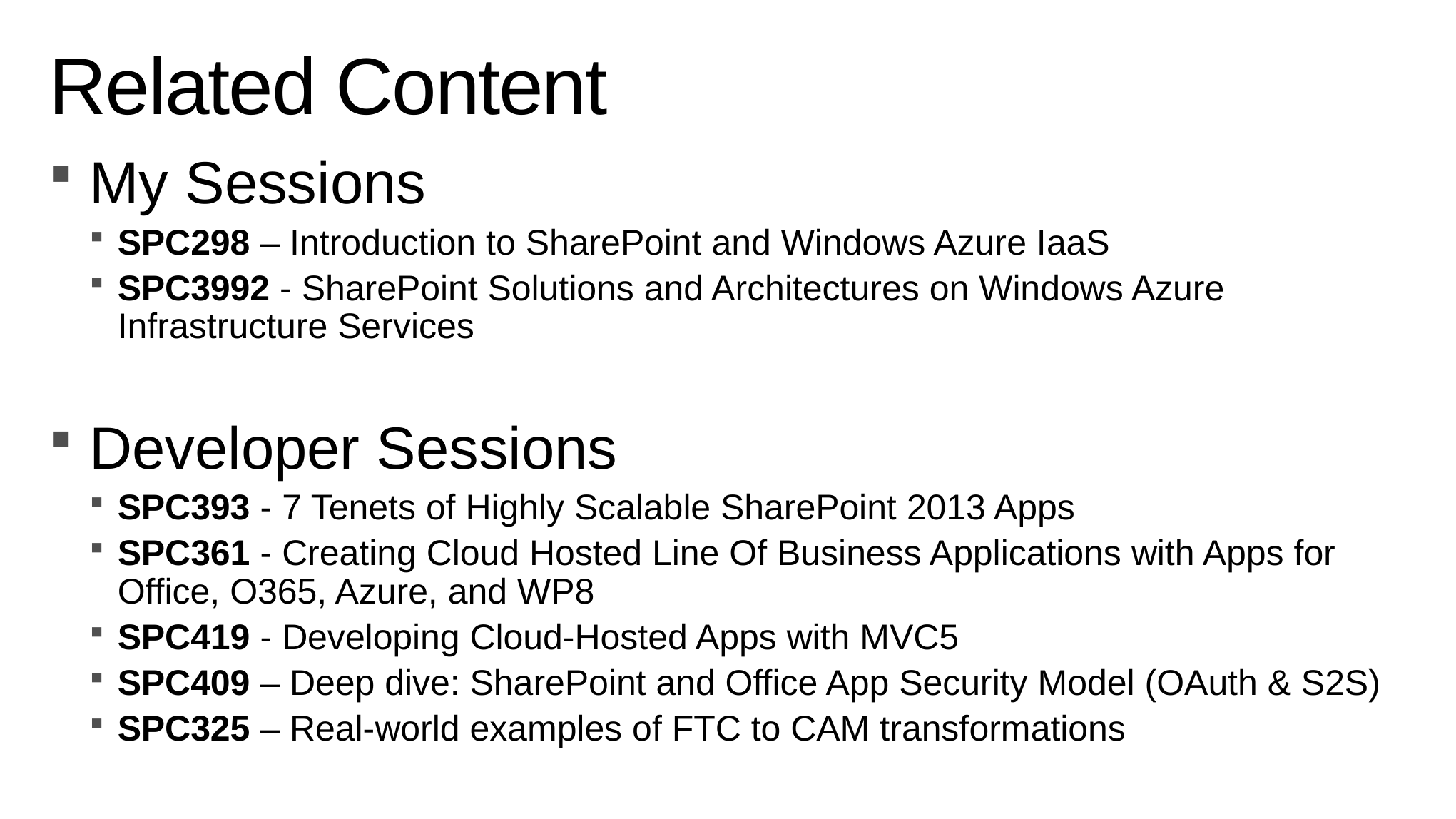

# Related Content
My Sessions
SPC298 – Introduction to SharePoint and Windows Azure IaaS
SPC3992 - SharePoint Solutions and Architectures on Windows Azure Infrastructure Services

Developer Sessions
SPC393 - 7 Tenets of Highly Scalable SharePoint 2013 Apps
SPC361 - Creating Cloud Hosted Line Of Business Applications with Apps for Office, O365, Azure, and WP8
SPC419 - Developing Cloud-Hosted Apps with MVC5
SPC409 – Deep dive: SharePoint and Office App Security Model (OAuth & S2S)
SPC325 – Real-world examples of FTC to CAM transformations